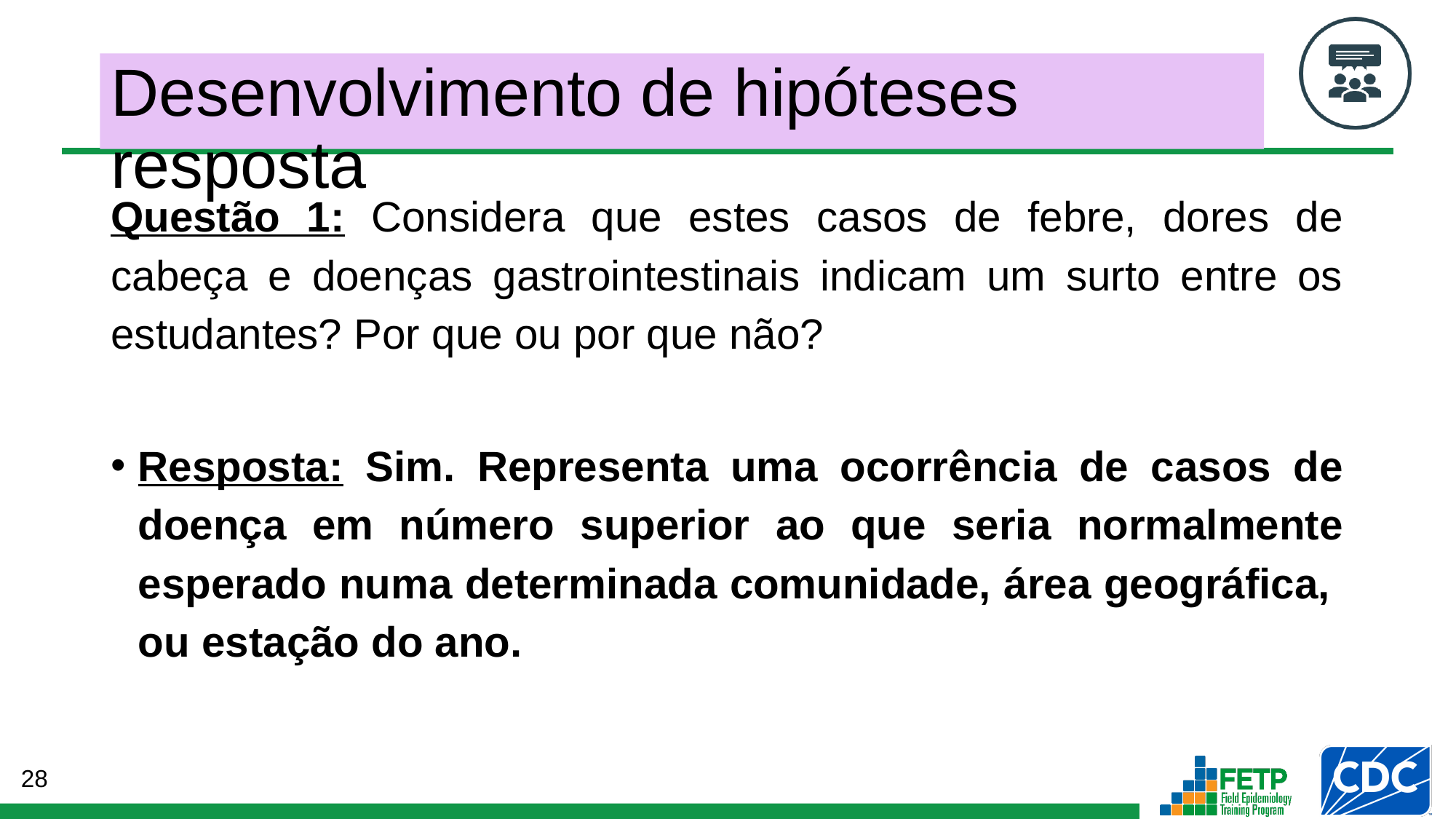

# Desenvolvimento de hipóteses resposta
Questão 1: Considera que estes casos de febre, dores de cabeça e doenças gastrointestinais indicam um surto entre os estudantes? Por que ou por que não?

Resposta: Sim. Representa uma ocorrência de casos de doença em número superior ao que seria normalmente esperado numa determinada comunidade, área geográfica,
ou estação do ano.